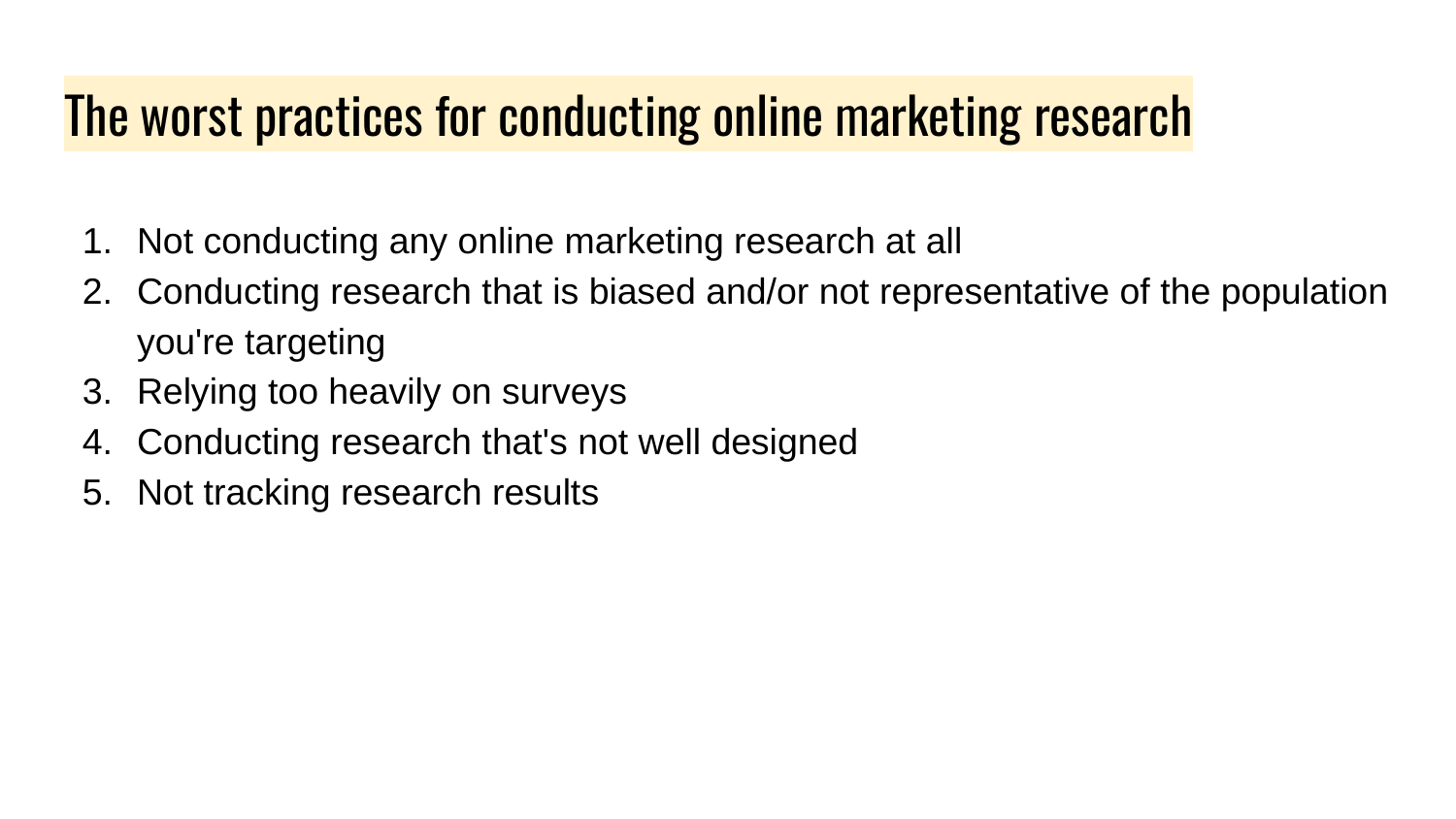

# The worst practices for conducting online marketing research
Not conducting any online marketing research at all
Conducting research that is biased and/or not representative of the population you're targeting
Relying too heavily on surveys
Conducting research that's not well designed
Not tracking research results